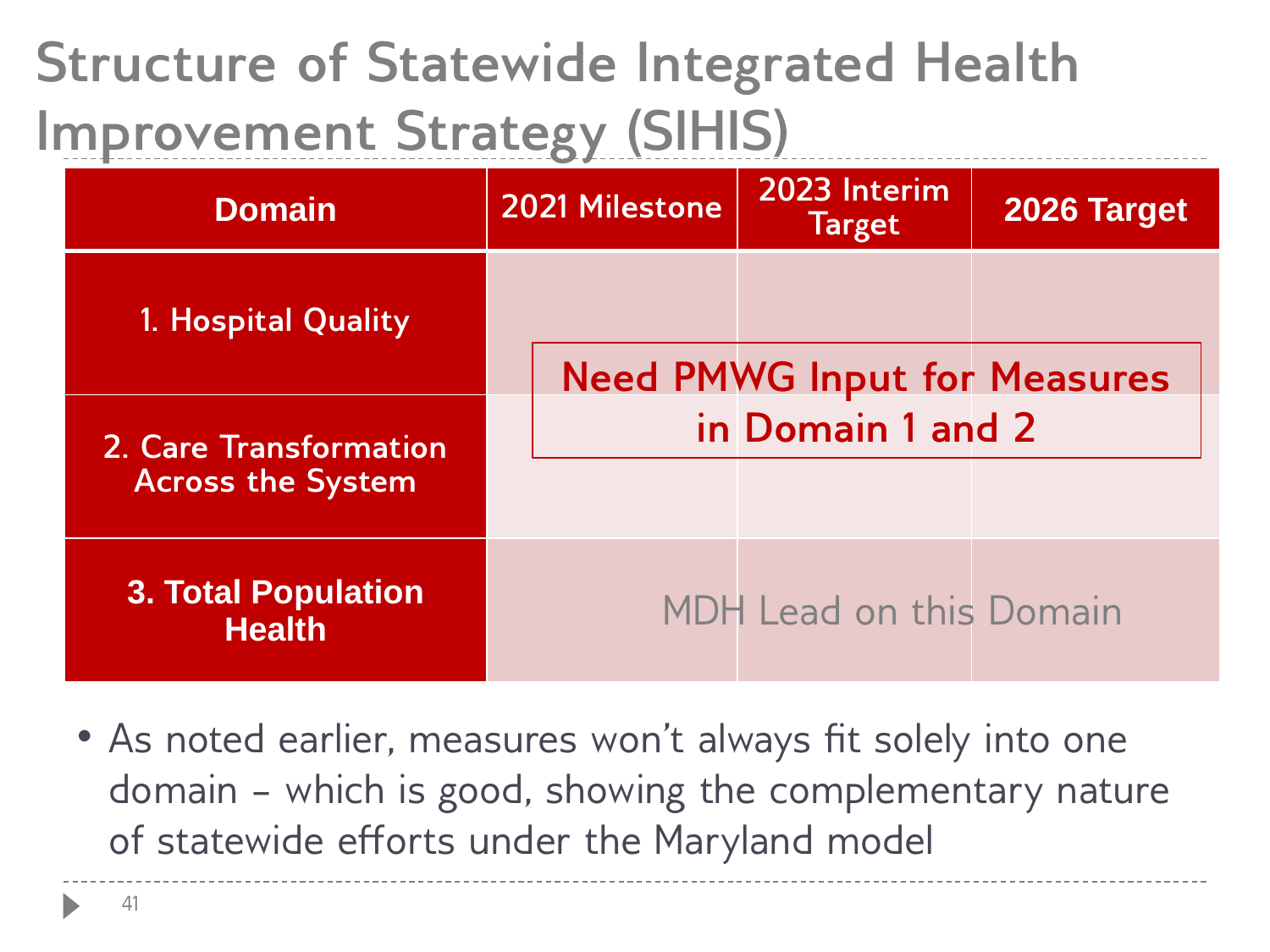

# Structure of Statewide Integrated Health Improvement Strategy (SIHIS)
| Domain | 2021 Milestone | 2023 Interim Target | 2026 Target |
| --- | --- | --- | --- |
| 1. Hospital Quality |  |  |  |
| 2. Care Transformation Across the System |  |  |  |
| 3. Total Population Health |  |  |  |
Need PMWG Input for Measures in Domain 1 and 2
MDH Lead on this Domain
As noted earlier, measures won’t always fit solely into one domain – which is good, showing the complementary nature of statewide efforts under the Maryland model